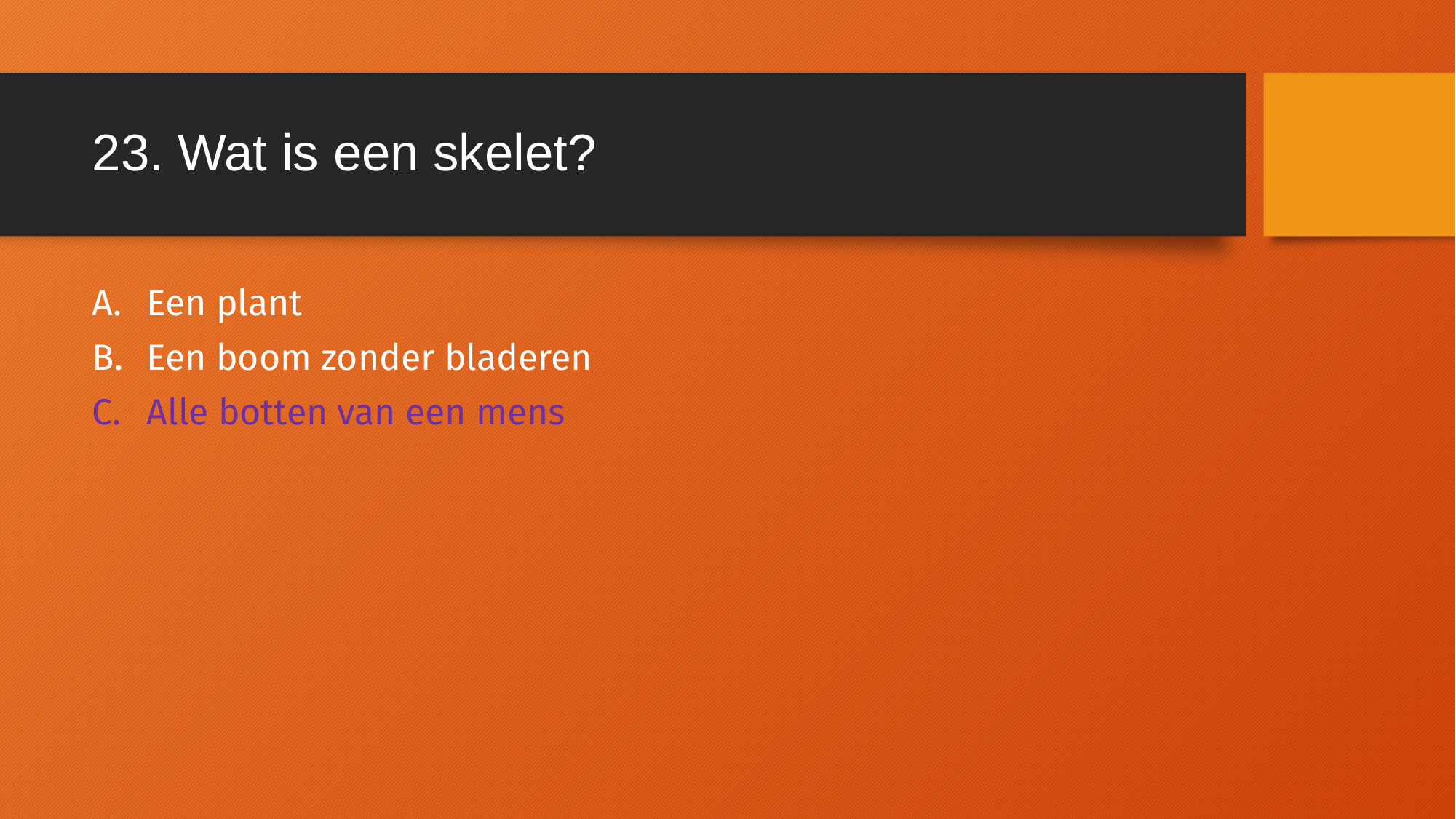

# 23. Wat is een skelet?
Een plant
Een boom zonder bladeren
Alle botten van een mens